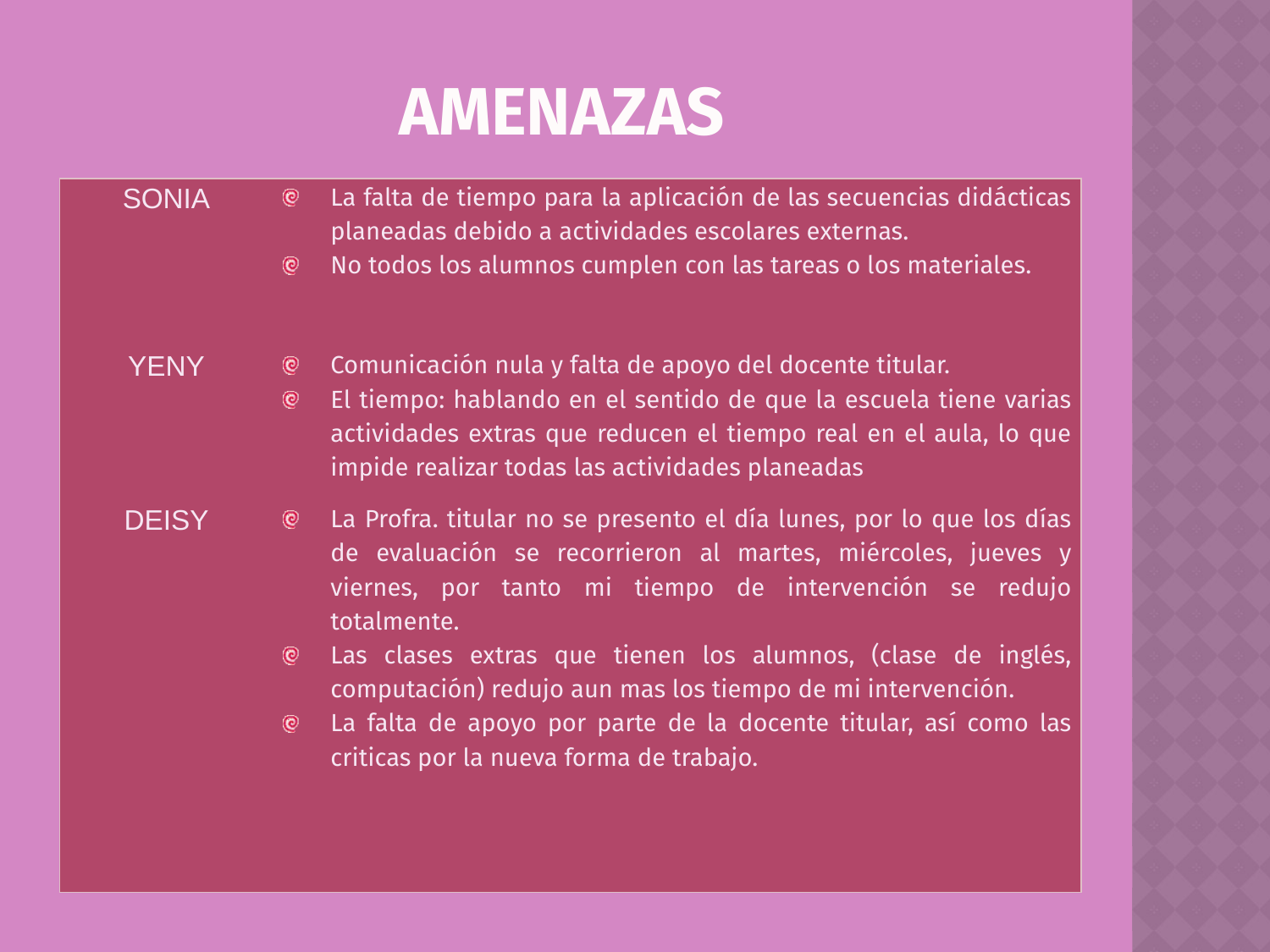

# AMENAZAS
| SONIA | La falta de tiempo para la aplicación de las secuencias didácticas planeadas debido a actividades escolares externas. No todos los alumnos cumplen con las tareas o los materiales. |
| --- | --- |
| YENY | Comunicación nula y falta de apoyo del docente titular. El tiempo: hablando en el sentido de que la escuela tiene varias actividades extras que reducen el tiempo real en el aula, lo que impide realizar todas las actividades planeadas |
| DEISY | La Profra. titular no se presento el día lunes, por lo que los días de evaluación se recorrieron al martes, miércoles, jueves y viernes, por tanto mi tiempo de intervención se redujo totalmente. Las clases extras que tienen los alumnos, (clase de inglés, computación) redujo aun mas los tiempo de mi intervención. La falta de apoyo por parte de la docente titular, así como las criticas por la nueva forma de trabajo. |